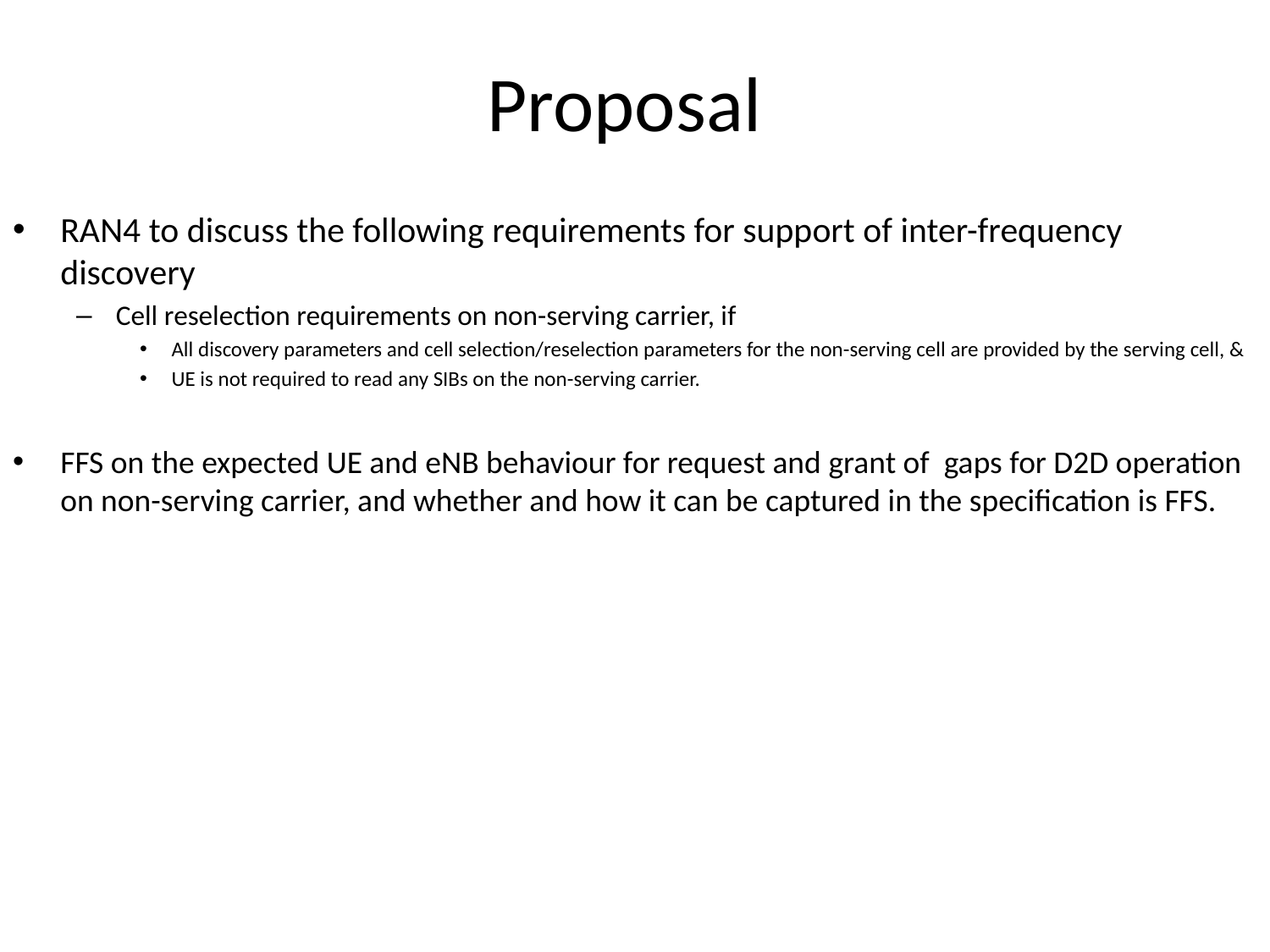

# Proposal
RAN4 to discuss the following requirements for support of inter-frequency discovery
Cell reselection requirements on non-serving carrier, if
All discovery parameters and cell selection/reselection parameters for the non-serving cell are provided by the serving cell, &
UE is not required to read any SIBs on the non-serving carrier.

FFS on the expected UE and eNB behaviour for request and grant of  gaps for D2D operation on non-serving carrier, and whether and how it can be captured in the specification is FFS.